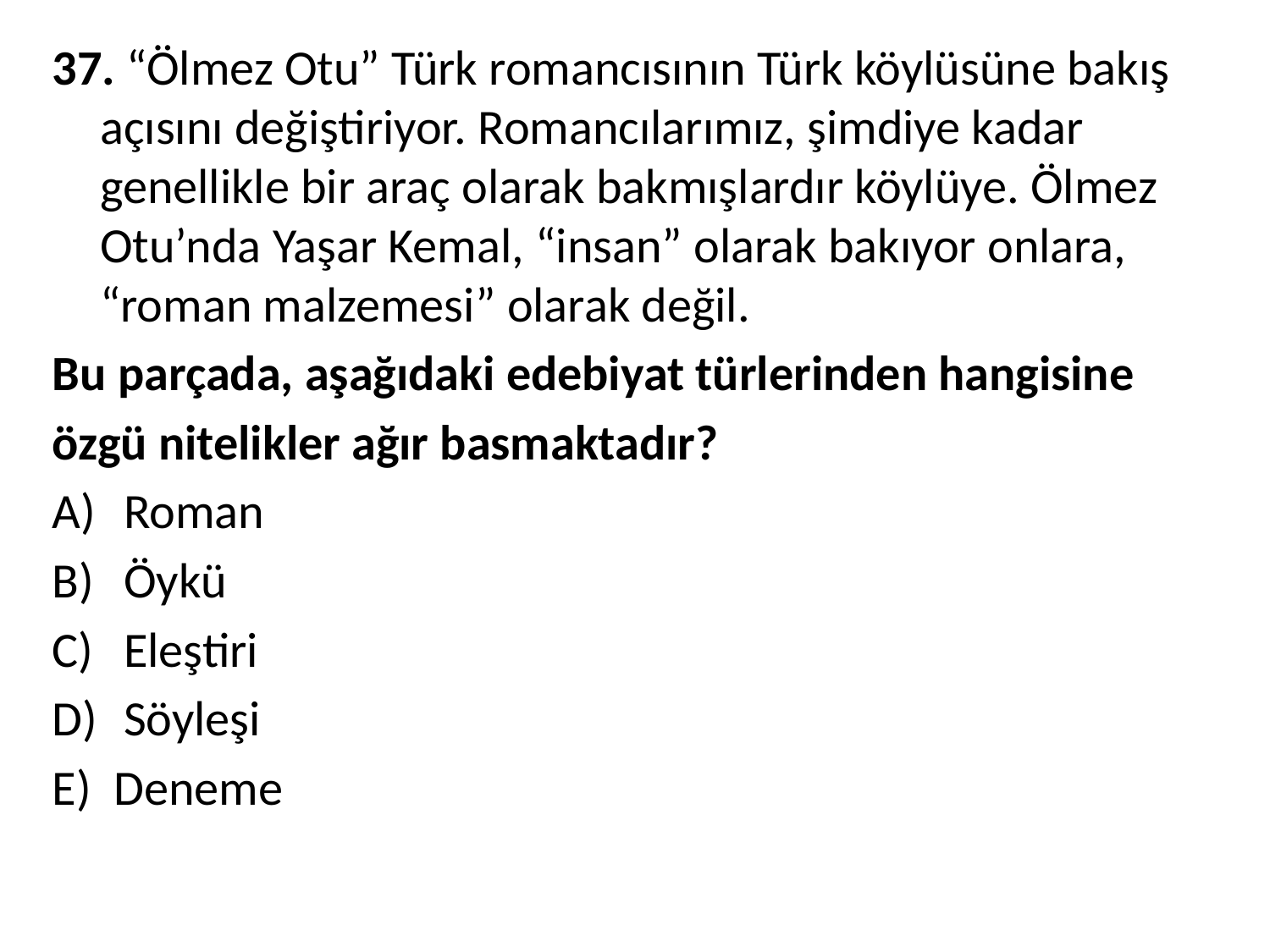

37. “Ölmez Otu” Türk romancısının Türk köylüsüne bakış açısını değiştiriyor. Romancılarımız, şimdiye kadar genellikle bir araç olarak bakmışlardır köylüye. Ölmez Otu’nda Yaşar Kemal, “insan” olarak bakıyor onlara, “roman malzemesi” olarak değil.
Bu parçada, aşağıdaki edebiyat türlerinden hangisine
özgü nitelikler ağır basmaktadır?
Roman
Öykü
Eleştiri
Söyleşi
E)  Deneme